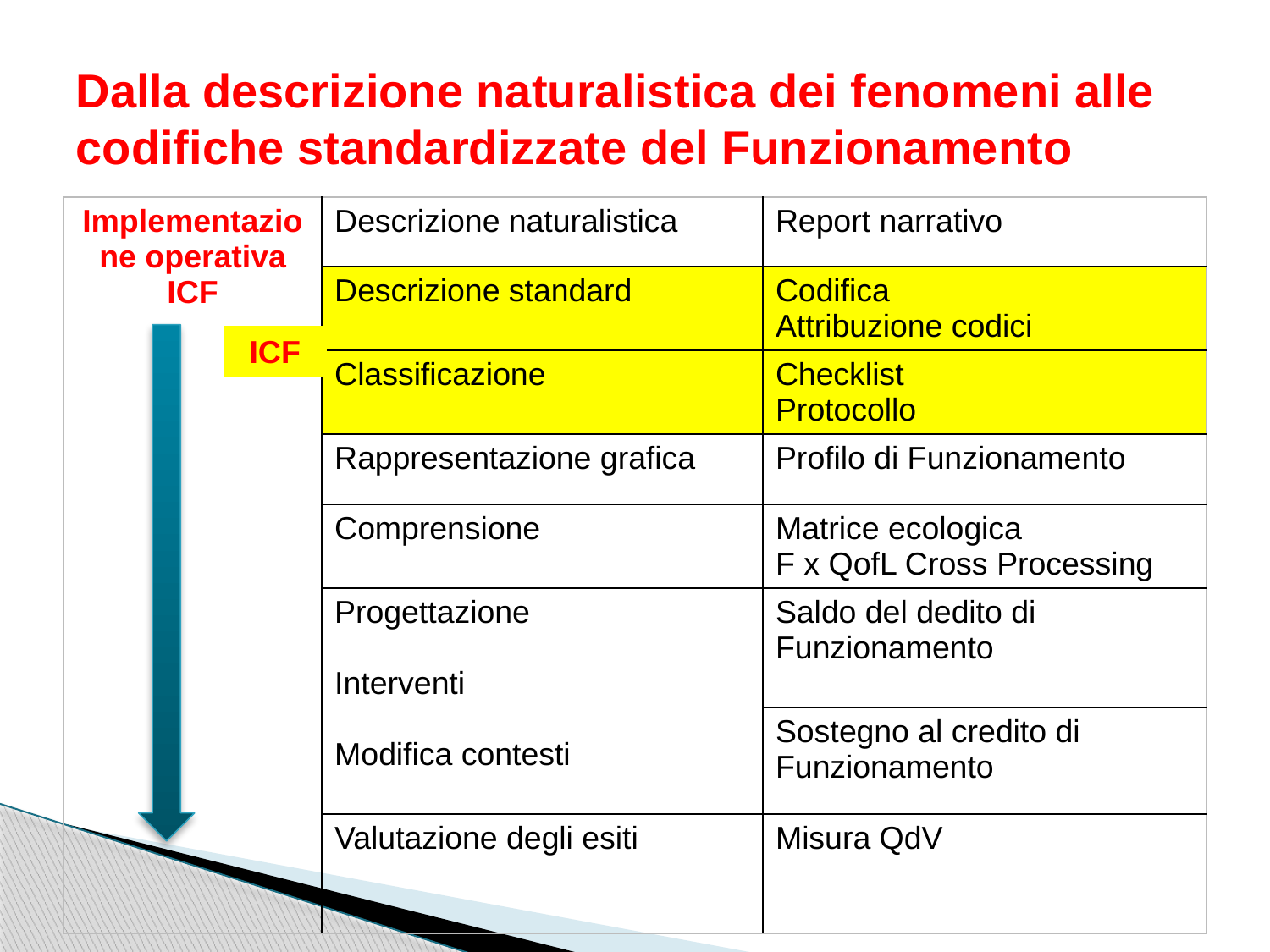

# Dalla descrizione naturalistica dei fenomeni alle codifiche standardizzate del Funzionamento
| Implementazione operativa ICF | Descrizione naturalistica | Report narrativo |
| --- | --- | --- |
|  | Descrizione standard | Codifica Attribuzione codici |
|  | Classificazione | Checklist Protocollo |
|  | Rappresentazione grafica | Profilo di Funzionamento |
|  | Comprensione | Matrice ecologica F x QofL Cross Processing |
|  | Progettazione Interventi Modifica contesti | Saldo del dedito di Funzionamento |
|  |  | Sostegno al credito di Funzionamento |
|  | Valutazione degli esiti | Misura QdV |

ICF